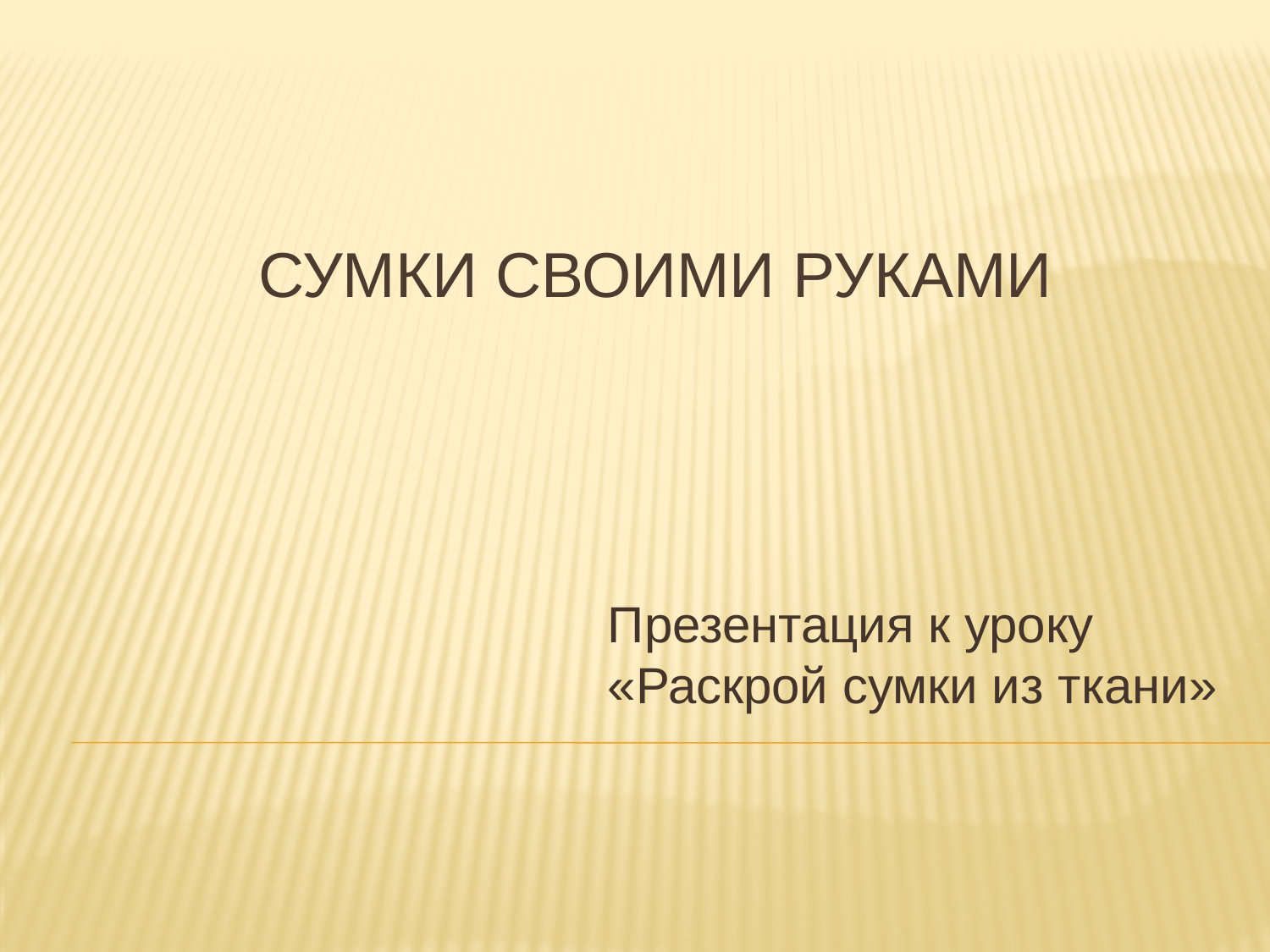

# сумки своими руками
Презентация к уроку «Раскрой сумки из ткани»